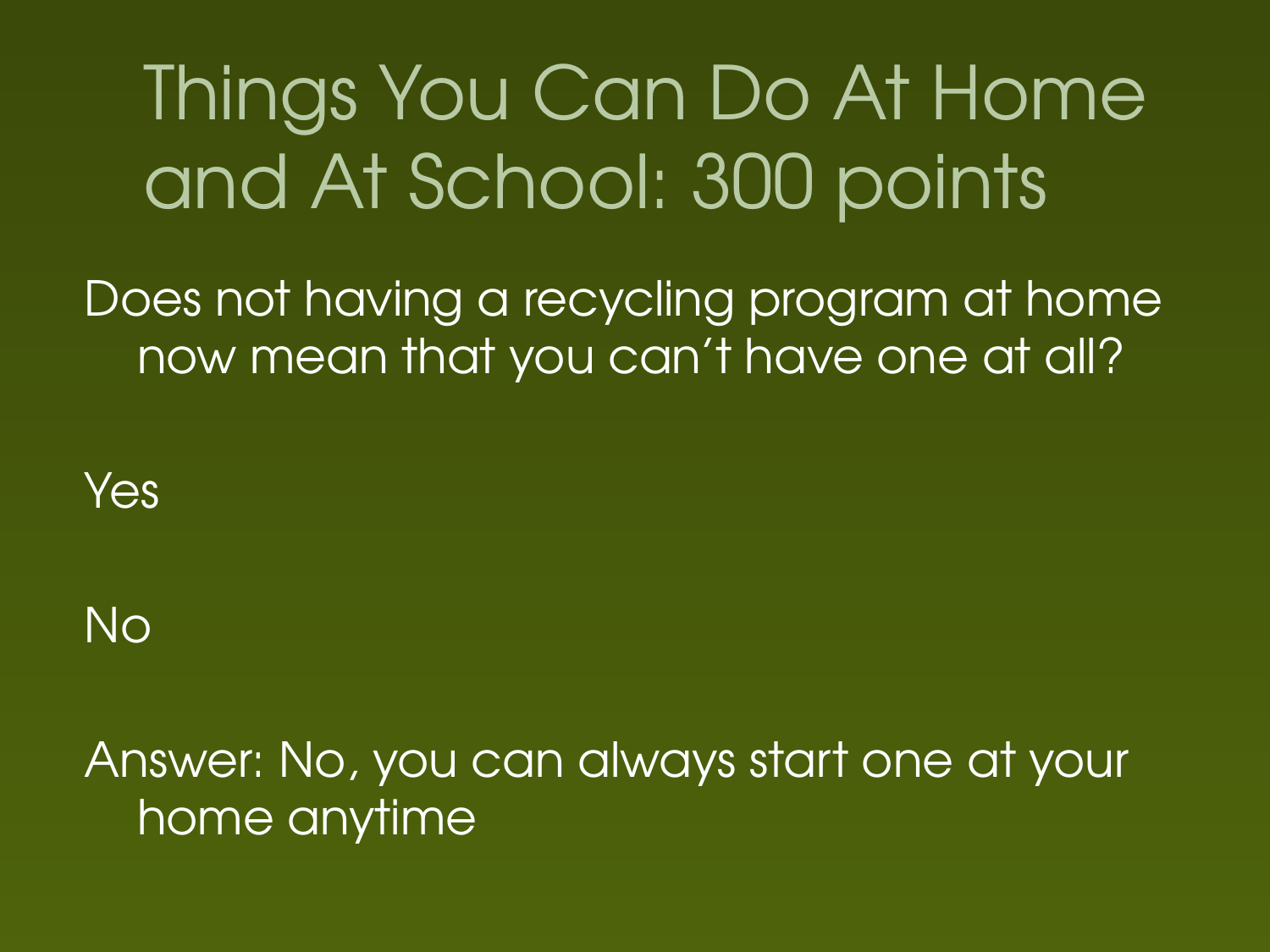

# Things You Can Do At Home and At School: 300 points

Does not having a recycling program at home now mean that you can’t have one at all?

Yes

No

Answer: No, you can always start one at your home anytime